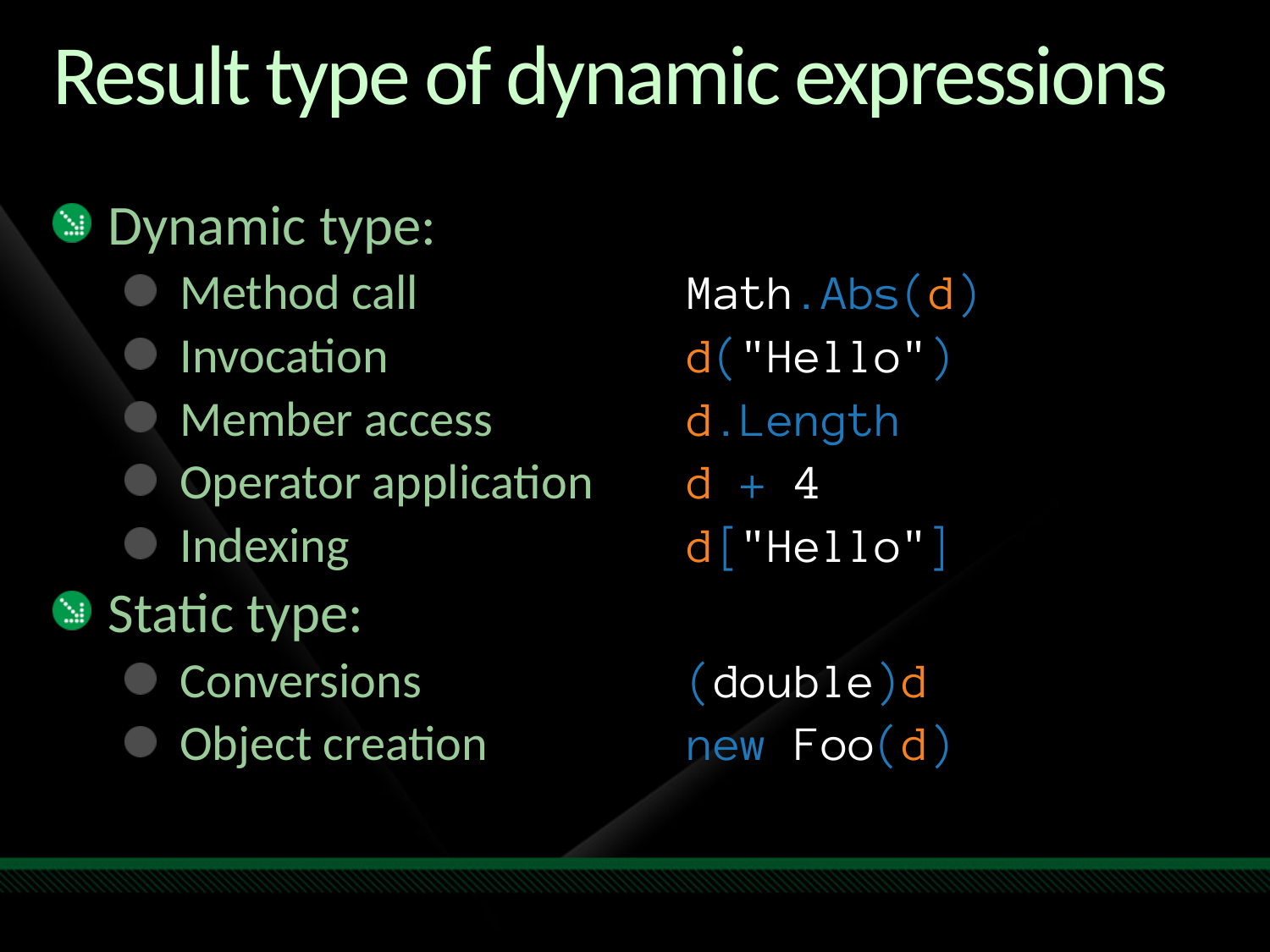

# Result type of dynamic expressions
Dynamic type:
Method call    		Math.Abs(d)
Invocation 			d("Hello")
Member access		d.Length
Operator application	d + 4
Indexing			d["Hello"]
Static type:
Conversions			(double)d
Object creation		new Foo(d)